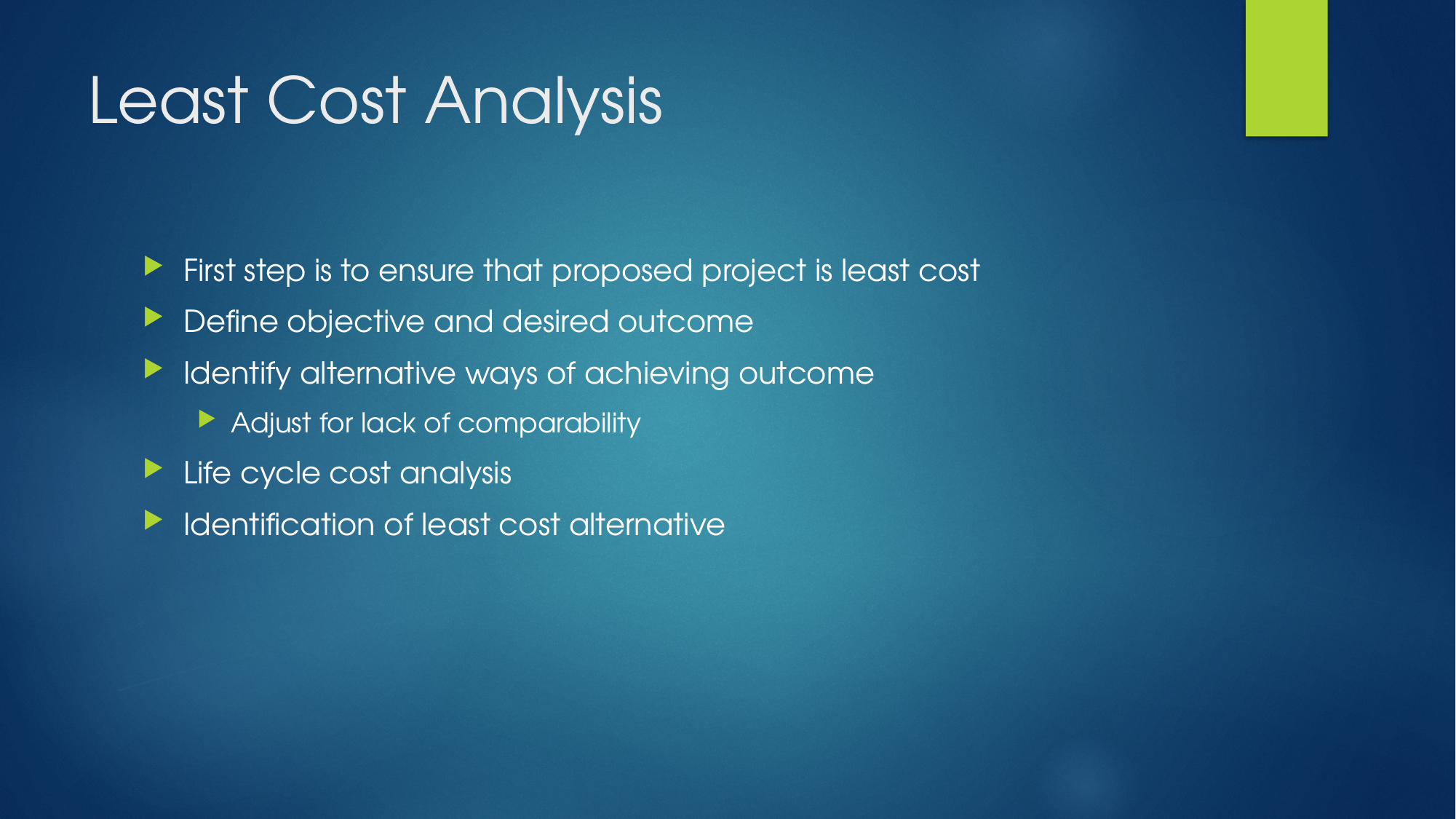

# Least Cost Analysis
First step is to ensure that proposed project is least cost
Define objective and desired outcome
Identify alternative ways of achieving outcome
Adjust for lack of comparability
Life cycle cost analysis
Identification of least cost alternative